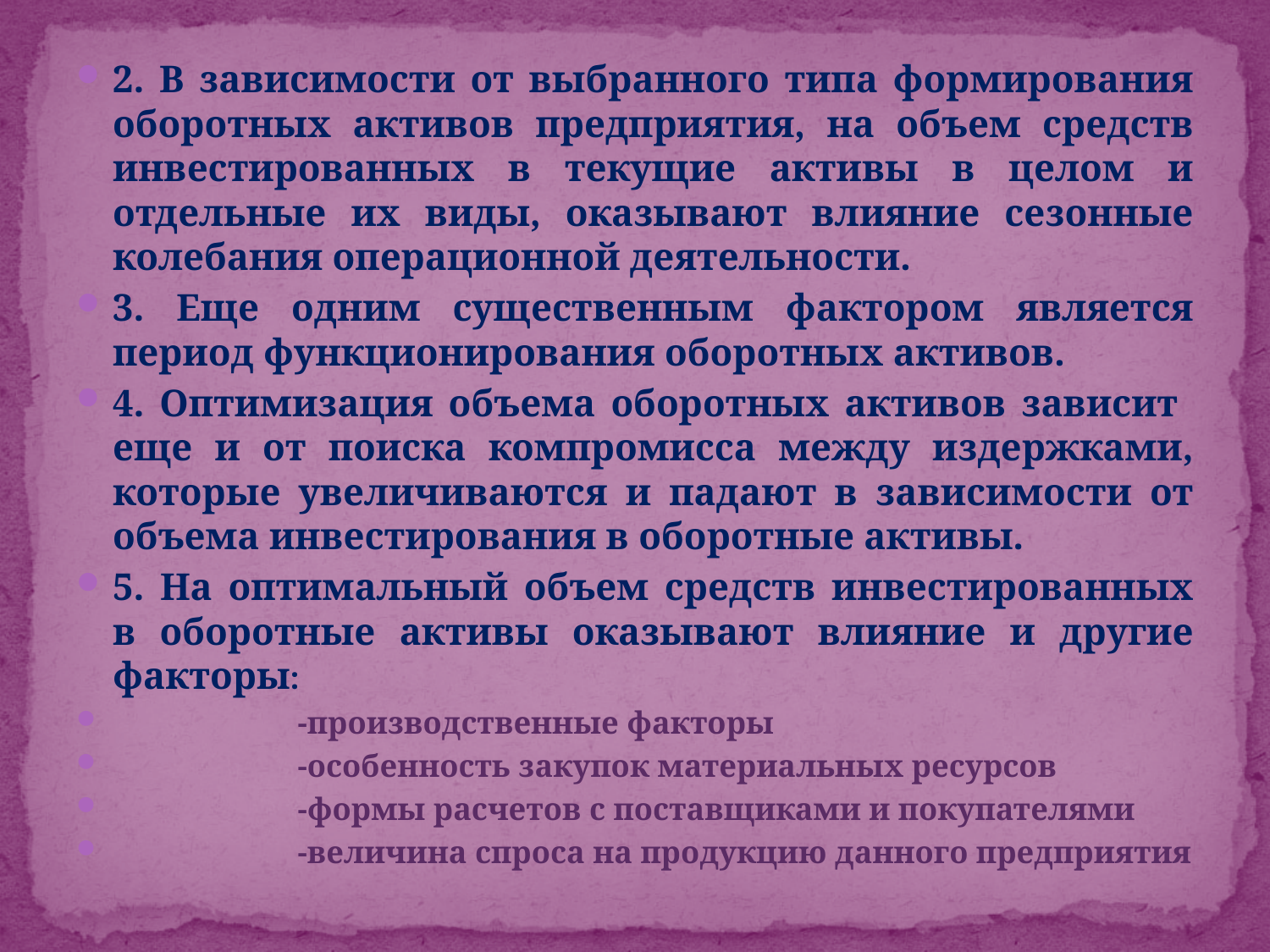

2. В зависимости от выбранного типа формирования оборотных активов предприятия, на объем средств инвестированных в текущие активы в целом и отдельные их виды, оказывают влияние сезонные колебания операционной деятельности.
3. Еще одним существенным фактором является период функционирования оборотных активов.
4. Оптимизация объема оборотных активов зависит  еще и от поиска компромисса между издержками, которые увеличиваются и падают в зависимости от объема инвестирования в оборотные активы.
5. На оптимальный объем средств инвестированных в оборотные активы оказывают влияние и другие факторы:
                       -производственные факторы
                       -особенность закупок материальных ресурсов
                       -формы расчетов с поставщиками и покупателями
                       -величина спроса на продукцию данного предприятия